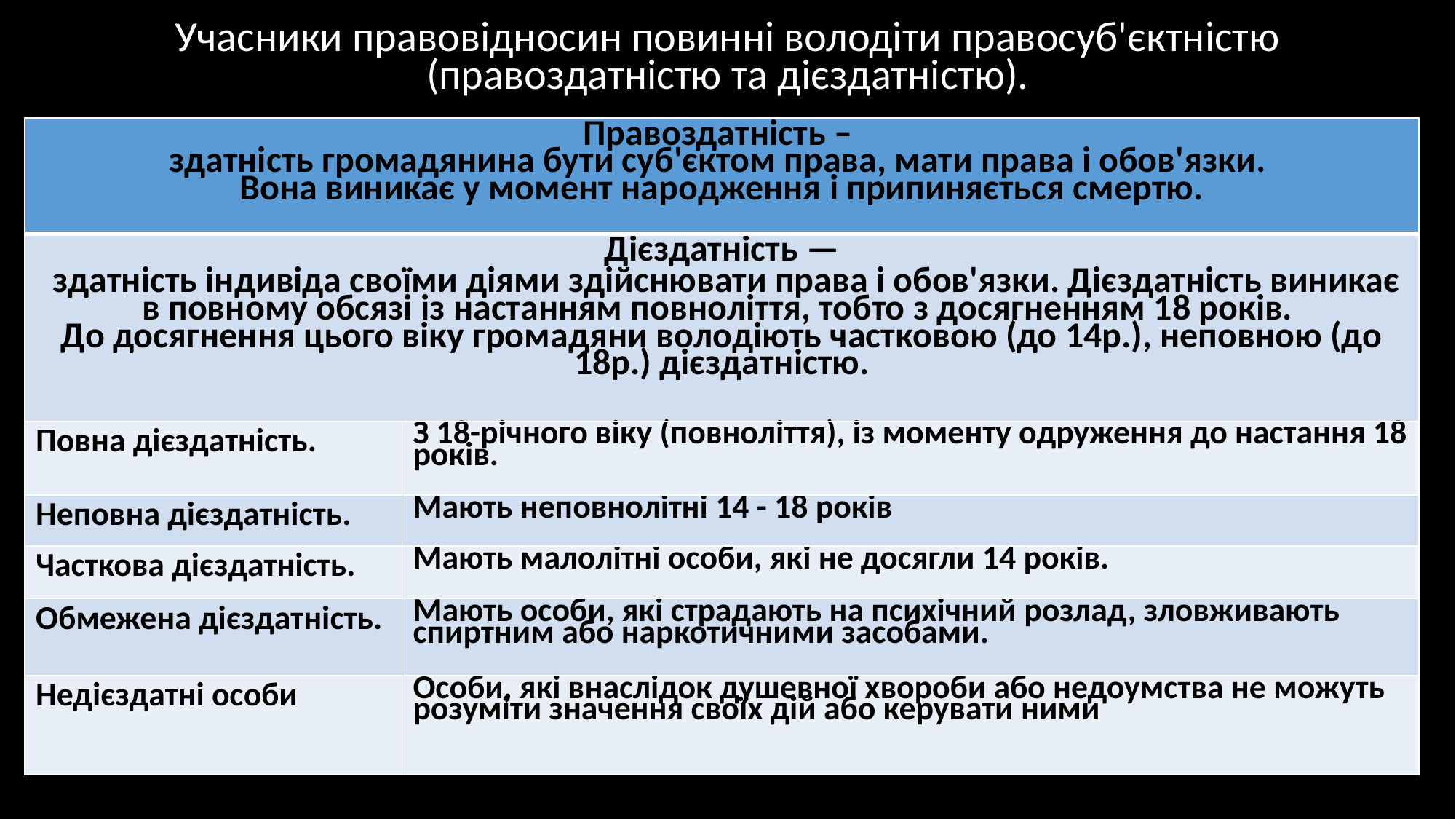

# Учасники правовідносин повинні володіти правосуб'єктністю (правоздатністю та дієздатністю).
| Правоздатність – здатність громадянина бути суб'єктом права, мати права і обов'язки. Вона виникає у момент народження і припиняється смертю. |  |
| --- | --- |
| Дієздатність — здатність індивіда своїми діями здійснювати права і обов'язки. Дієздатність виникає в повному обсязі із настанням повноліття, тобто з досягненням 18 років. До досягнення цього віку громадяни володіють частковою (до 14р.), неповною (до 18р.) дієздатністю. |  |
| Повна дієздатність. | З 18-річного віку (повноліття), із моменту одруження до настання 18 років. |
| Неповна дієздатність. | Мають неповнолітні 14 - 18 років |
| Часткова дієздатність. | Мають малолітні особи, які не досягли 14 років. |
| Обмежена дієздатність. | Мають особи, які страдають на психічний розлад, зловживають спиртним або наркотичними засобами. |
| Недієздатні особи | Особи, які внаслідок душевної хвороби або недоумства не можуть розуміти значення своїх дій або керувати ними |